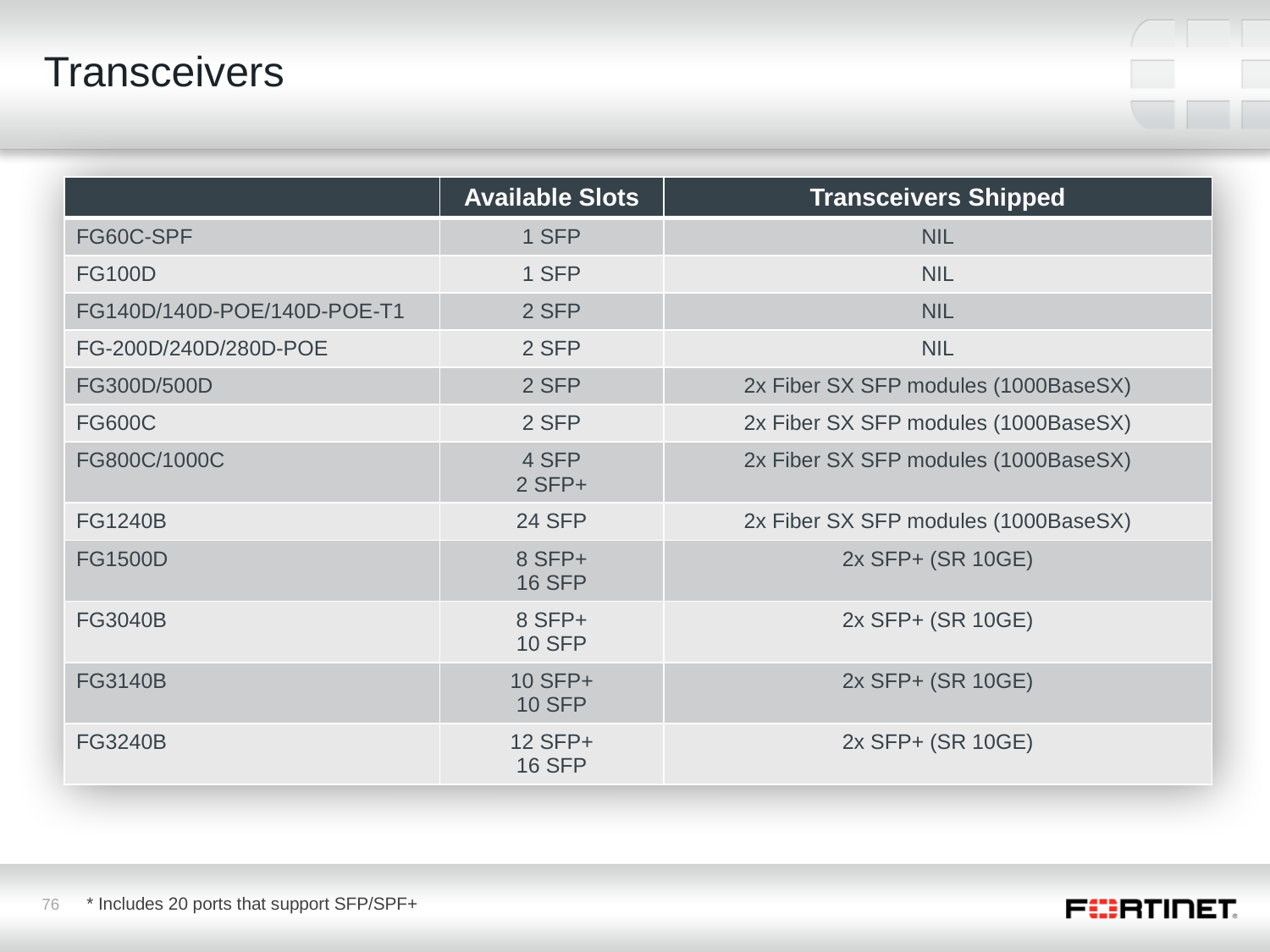

# Transceivers
|  | Available Slots | Transceivers Shipped |
| --- | --- | --- |
| FG60C-SPF | 1 SFP | NIL |
| FG100D | 1 SFP | NIL |
| FG140D/140D-POE/140D-POE-T1 | 2 SFP | NIL |
| FG-200D/240D/280D-POE | 2 SFP | NIL |
| FG300D/500D | 2 SFP | 2x Fiber SX SFP modules (1000BaseSX) |
| FG600C | 2 SFP | 2x Fiber SX SFP modules (1000BaseSX) |
| FG800C/1000C | 4 SFP 2 SFP+ | 2x Fiber SX SFP modules (1000BaseSX) |
| FG1240B | 24 SFP | 2x Fiber SX SFP modules (1000BaseSX) |
| FG1500D | 8 SFP+ 16 SFP | 2x SFP+ (SR 10GE) |
| FG3040B | 8 SFP+ 10 SFP | 2x SFP+ (SR 10GE) |
| FG3140B | 10 SFP+ 10 SFP | 2x SFP+ (SR 10GE) |
| FG3240B | 12 SFP+ 16 SFP | 2x SFP+ (SR 10GE) |
* Includes 20 ports that support SFP/SPF+